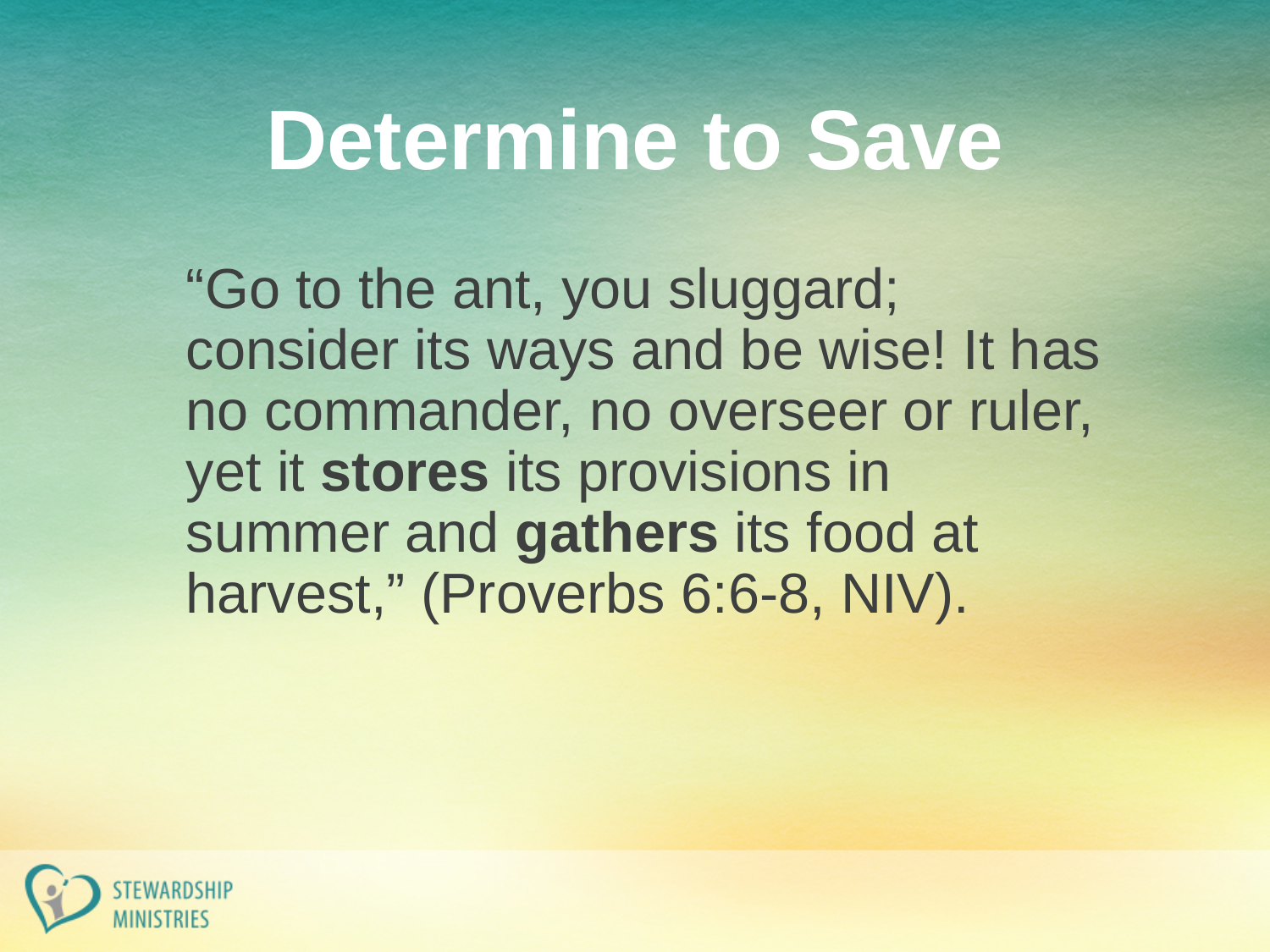

# Determine to Save
“Go to the ant, you sluggard; consider its ways and be wise! It has no commander, no overseer or ruler, yet it stores its provisions in summer and gathers its food at harvest,” (Proverbs 6:6-8, NIV).